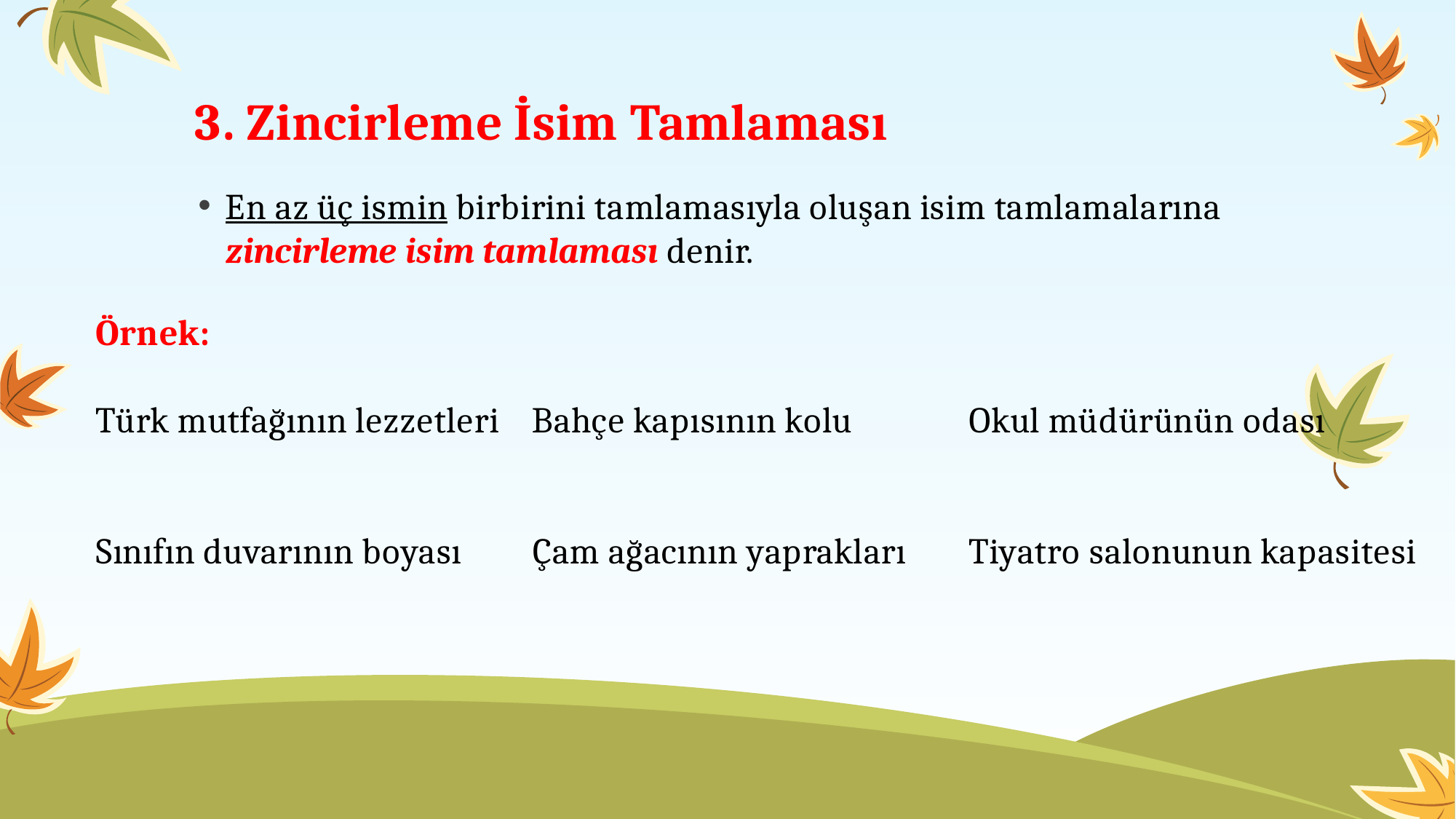

# 3. Zincirleme İsim Tamlaması
En az üç ismin birbirini tamlamasıyla oluşan isim tamlamalarına zincirleme isim tamlaması denir.

Örnek:

Türk mutfağının lezzetleri	Bahçe kapısının kolu		Okul müdürünün odası

Sınıfın duvarının boyası	Çam ağacının yaprakları	Tiyatro salonunun kapasitesi